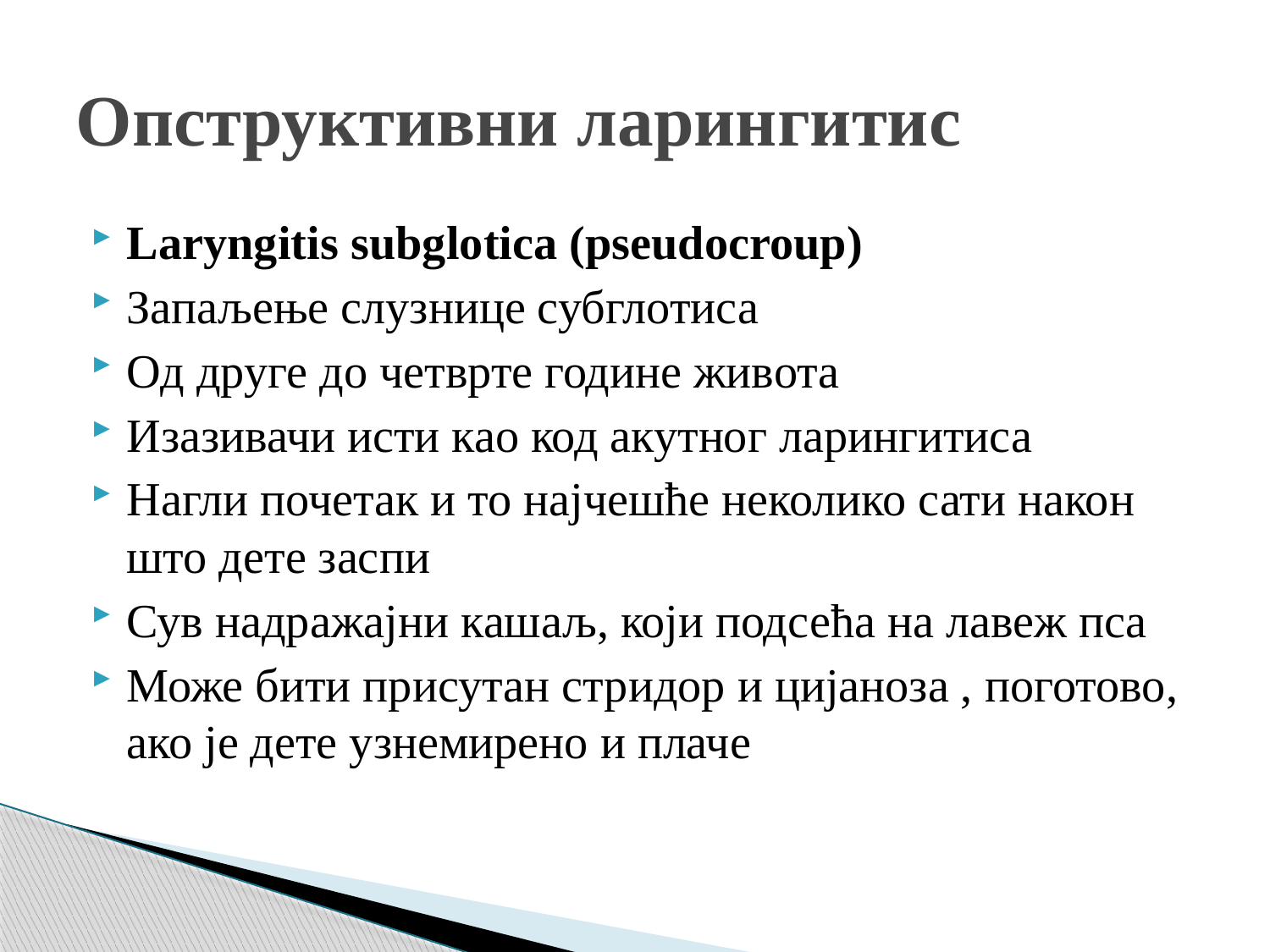

# Опструктивни ларингитис
Laryngitis subglotica (pseudocroup)
Запаљење слузнице субглотиса
Од друге до четврте године живота
Изазивачи исти као код акутног ларингитиса
Нагли почетак и то најчешће неколико сати након што дете заспи
Сув надражајни кашаљ, који подсећа на лавеж пса
Може бити присутан стридор и цијаноза , поготово, ако је дете узнемирено и плаче